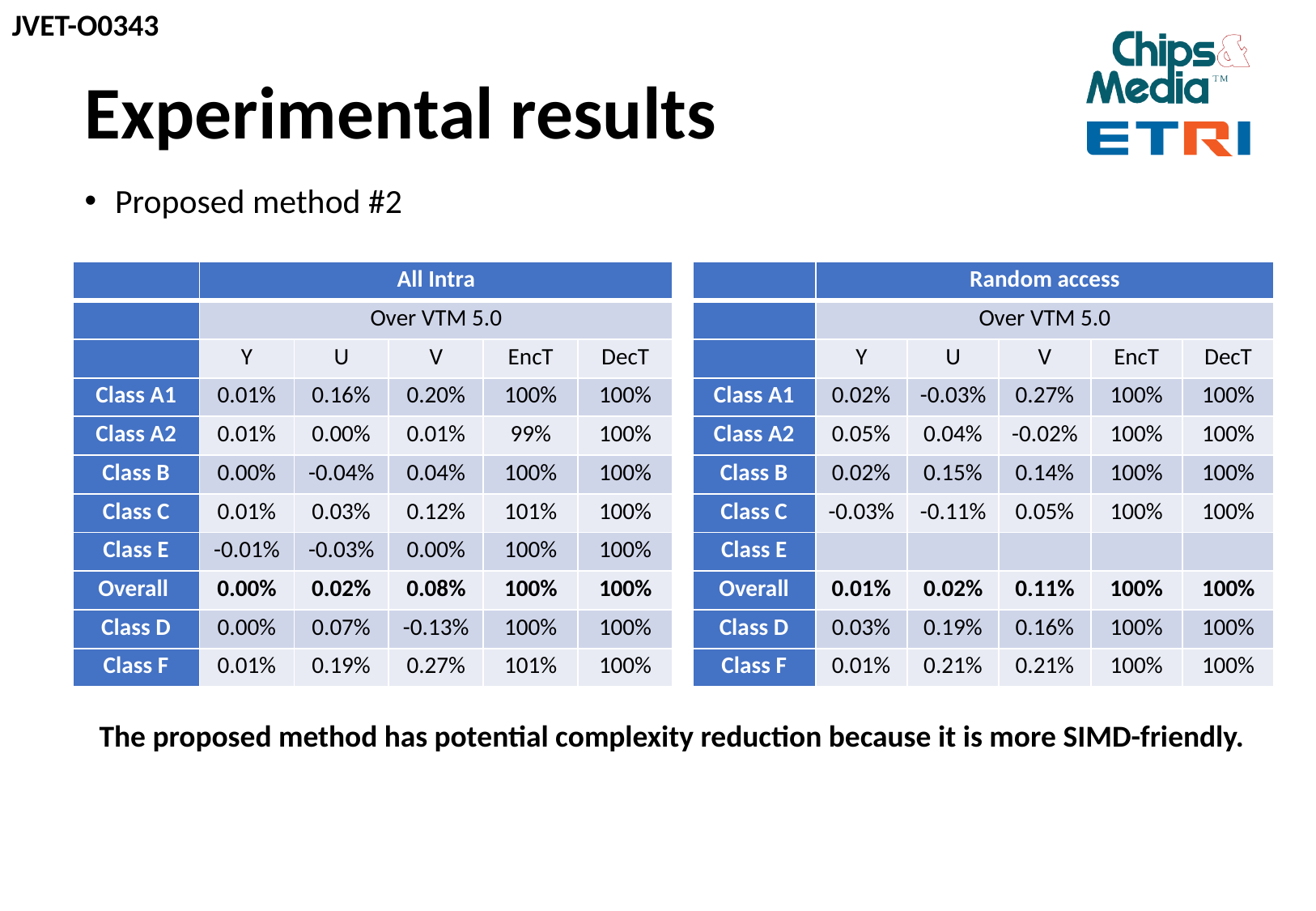

# Experimental results
Proposed method #2

|  | All Intra |  |  |  |  |
| --- | --- | --- | --- | --- | --- |
|  | Over VTM 5.0 |  |  |  |  |
|  | Y | U | V | EncT | DecT |
| Class A1 | 0.01% | 0.16% | 0.20% | 100% | 100% |
| Class A2 | 0.01% | 0.00% | 0.01% | 99% | 100% |
| Class B | 0.00% | -0.04% | 0.04% | 100% | 100% |
| Class C | 0.01% | 0.03% | 0.12% | 101% | 100% |
| Class E | -0.01% | -0.03% | 0.00% | 100% | 100% |
| Overall | 0.00% | 0.02% | 0.08% | 100% | 100% |
| Class D | 0.00% | 0.07% | -0.13% | 100% | 100% |
| Class F | 0.01% | 0.19% | 0.27% | 101% | 100% |
|  | Random access |  |  |  |  |
| --- | --- | --- | --- | --- | --- |
|  | Over VTM 5.0 |  |  |  |  |
|  | Y | U | V | EncT | DecT |
| Class A1 | 0.02% | -0.03% | 0.27% | 100% | 100% |
| Class A2 | 0.05% | 0.04% | -0.02% | 100% | 100% |
| Class B | 0.02% | 0.15% | 0.14% | 100% | 100% |
| Class C | -0.03% | -0.11% | 0.05% | 100% | 100% |
| Class E |  |  |  |  |  |
| Overall | 0.01% | 0.02% | 0.11% | 100% | 100% |
| Class D | 0.03% | 0.19% | 0.16% | 100% | 100% |
| Class F | 0.01% | 0.21% | 0.21% | 100% | 100% |
The proposed method has potential complexity reduction because it is more SIMD-friendly.